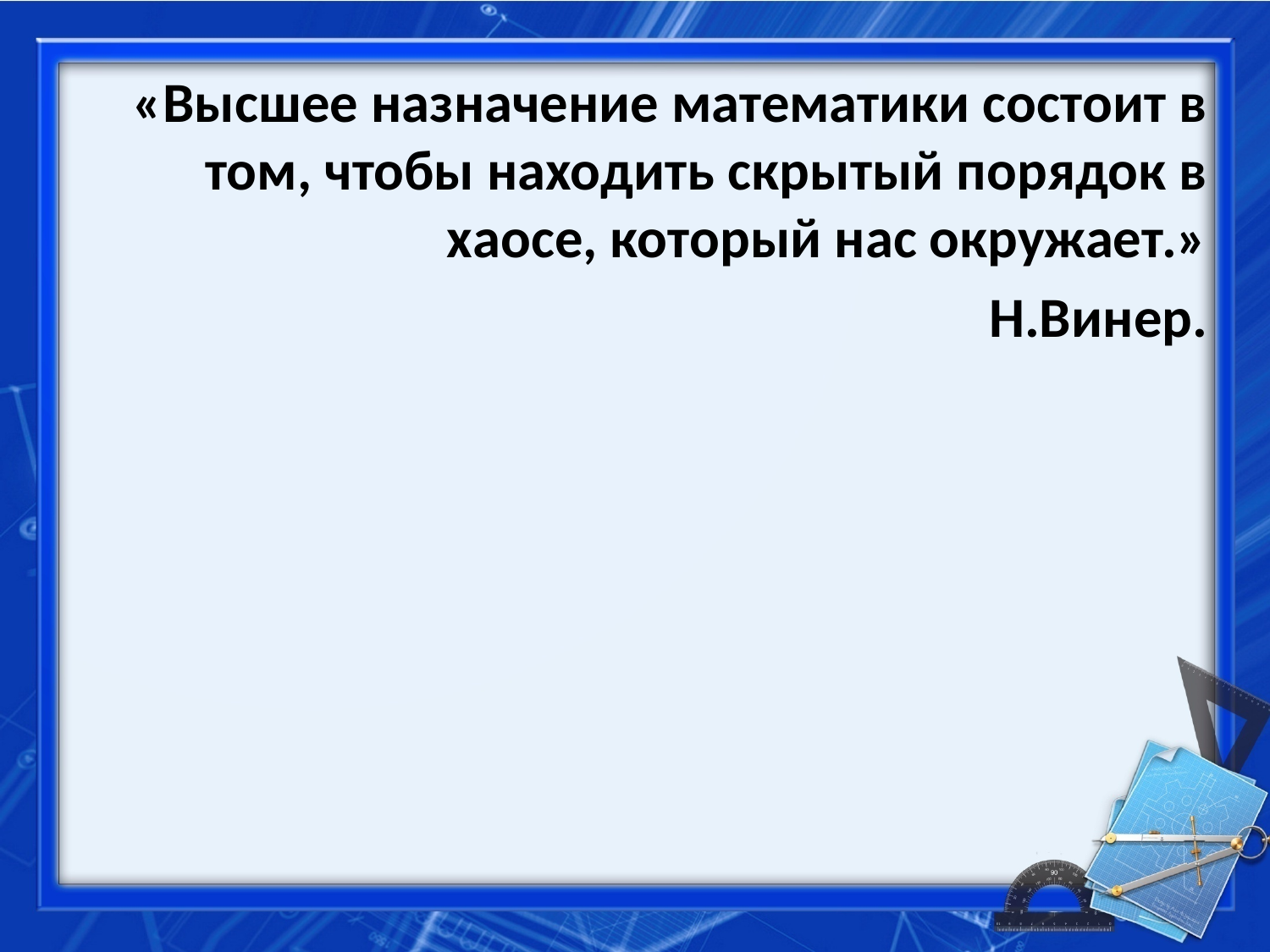

«Высшее назначение математики состоит в том, чтобы находить скрытый порядок в хаосе, который нас окружает.»
                                         Н.Винер.